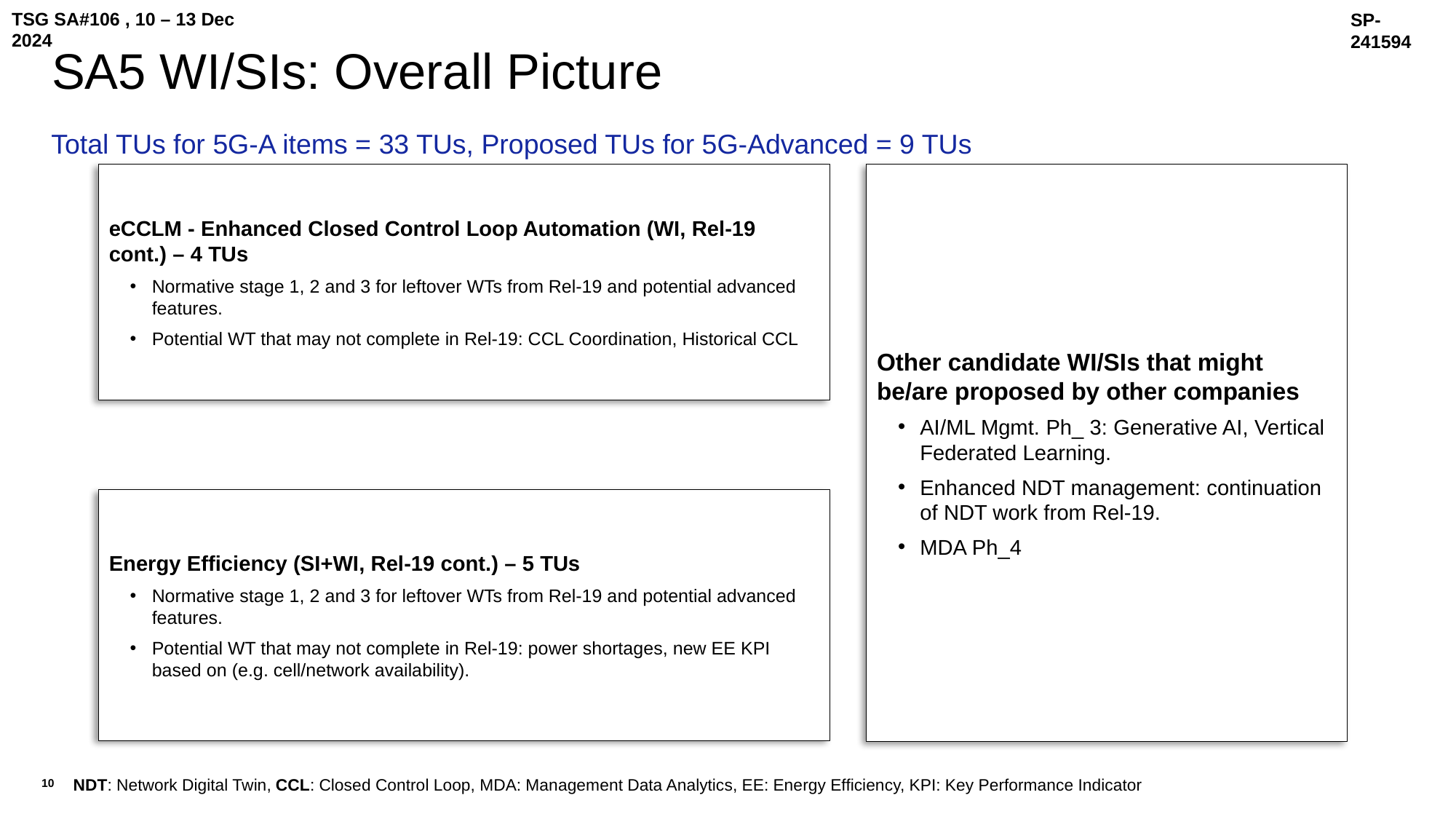

TSG SA#106 , 10 – 13 Dec 2024
SP-241594
SA5 WI/SIs: Overall Picture
Total TUs for 5G-A items = 33 TUs, Proposed TUs for 5G-Advanced = 9 TUs
eCCLM - Enhanced Closed Control Loop Automation (WI, Rel-19 cont.) – 4 TUs
Normative stage 1, 2 and 3 for leftover WTs from Rel-19 and potential advanced features.
Potential WT that may not complete in Rel-19: CCL Coordination, Historical CCL
Other candidate WI/SIs that might be/are proposed by other companies
AI/ML Mgmt. Ph_ 3: Generative AI, Vertical Federated Learning.
Enhanced NDT management: continuation of NDT work from Rel-19.
MDA Ph_4
Energy Efficiency (SI+WI, Rel-19 cont.) – 5 TUs
Normative stage 1, 2 and 3 for leftover WTs from Rel-19 and potential advanced features.
Potential WT that may not complete in Rel-19: power shortages, new EE KPI based on (e.g. cell/network availability).
NDT: Network Digital Twin, CCL: Closed Control Loop, MDA: Management Data Analytics, EE: Energy Efficiency, KPI: Key Performance Indicator